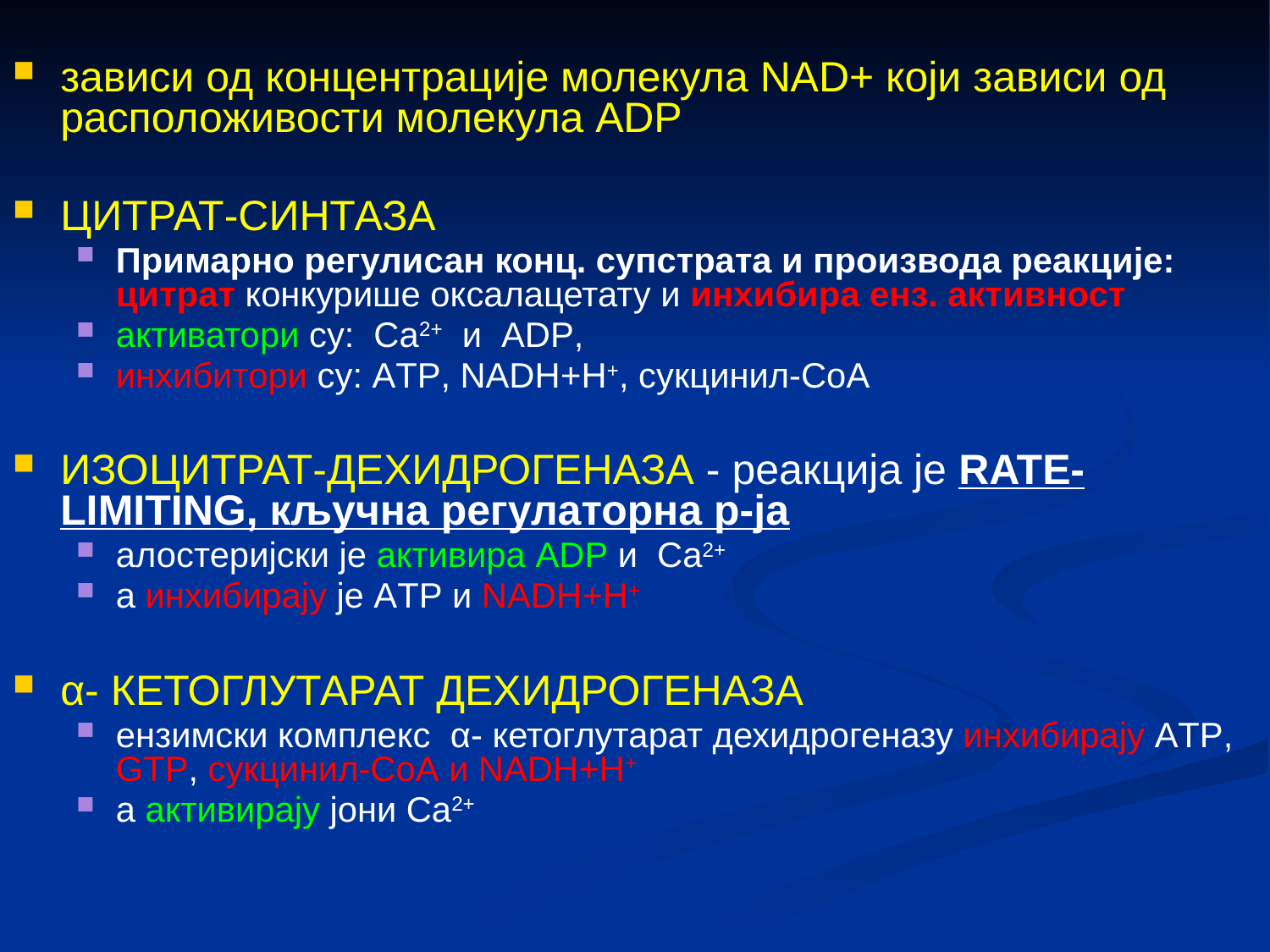

зависи од концентрације молекула NAD+ који зависи од расположивости молекула ADP

ЦИТРАТ-СИНТАЗА
Примарно регулисан конц. супстрата и производа реакције: цитрат конкурише оксалацетату и инхибира енз. активност
активатори су:  Ca2+  и  ADP,
инхибитори су: AТP, NADH+H+, сукцинил-CoA

ИЗОЦИТРАТ-ДЕХИДРОГЕНАЗА - реакција је RATE-LIMITING, кључна регулаторна р-ја
алостеријски је активира ADP и  Ca2+
а инхибирају је AТP и NADH+H+

α- КЕТОГЛУТАРАТ ДЕХИДРОГЕНАЗА
ензимски комплекс  α- кетоглутарат дехидрогеназу инхибирају AТP, GTP, сукцинил-CoA и NADH+H+
а активирају јони Ca2+